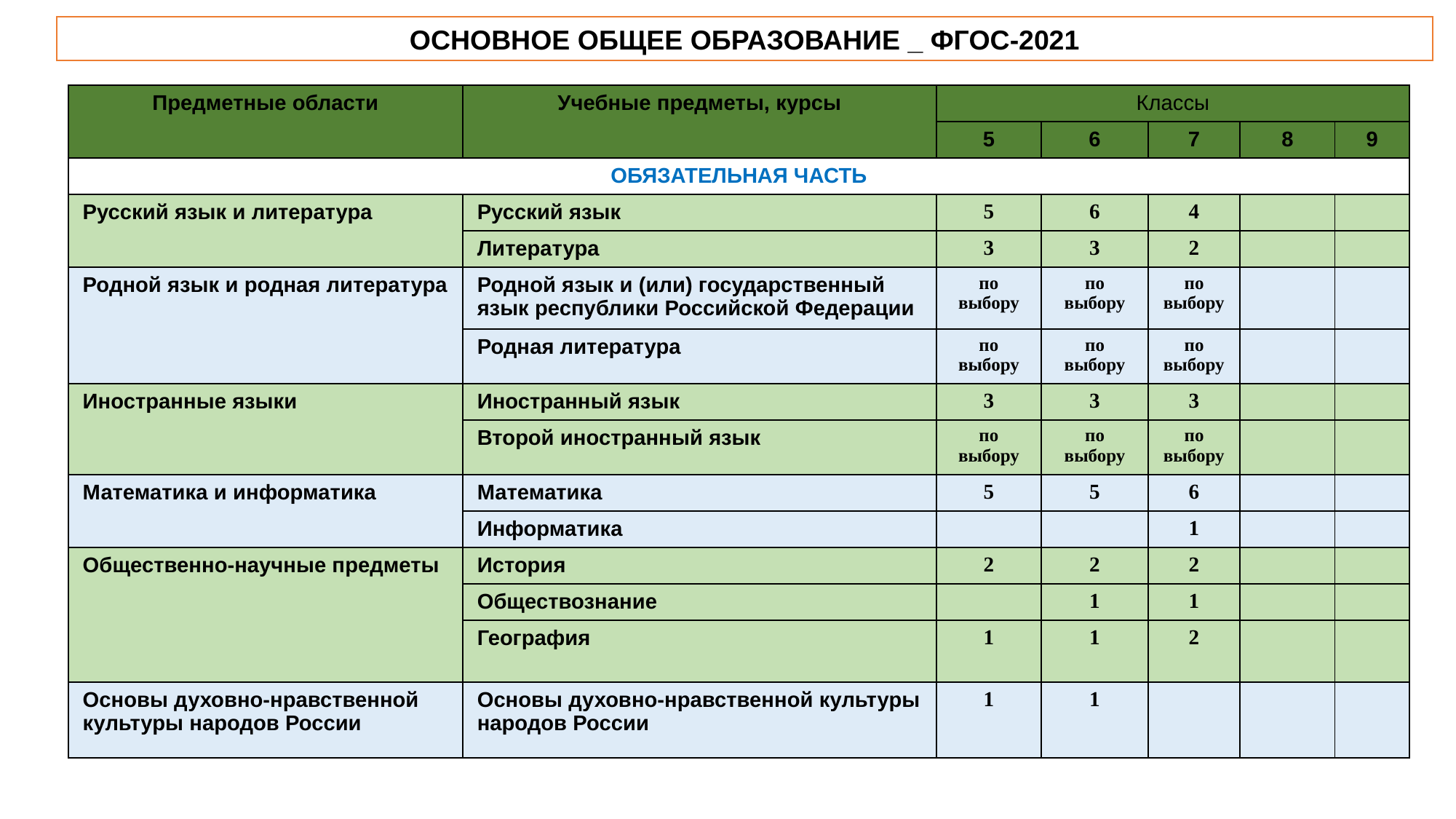

ОСНОВНОЕ ОБЩЕЕ ОБРАЗОВАНИЕ _ ФГОС-2021
| Предметные области | Учебные предметы, курсы | Классы |  |  |  |  |
| --- | --- | --- | --- | --- | --- | --- |
|  |  | 5 | 6 | 7 | 8 | 9 |
| ОБЯЗАТЕЛЬНАЯ ЧАСТЬ |  |  |  |  |  |  |
| Русский язык и литература | Русский язык | 5 | 6 | 4 |  |  |
|  | Литература | 3 | 3 | 2 |  |  |
| Родной язык и родная литература | Родной язык и (или) государственный язык республики Российской Федерации | по выбору | по выбору | по выбору |  |  |
|  | Родная литература | по выбору | по выбору | по выбору |  |  |
| Иностранные языки | Иностранный язык | 3 | 3 | 3 |  |  |
|  | Второй иностранный язык | по выбору | по выбору | по выбору |  |  |
| Математика и информатика | Математика | 5 | 5 | 6 |  |  |
|  | Информатика |  |  | 1 |  |  |
| Общественно-научные предметы | История | 2 | 2 | 2 |  |  |
|  | Обществознание |  | 1 | 1 |  |  |
|  | География | 1 | 1 | 2 |  |  |
| Основы духовно-нравственной культуры народов России | Основы духовно-нравственной культуры народов России | 1 | 1 |  |  |  |